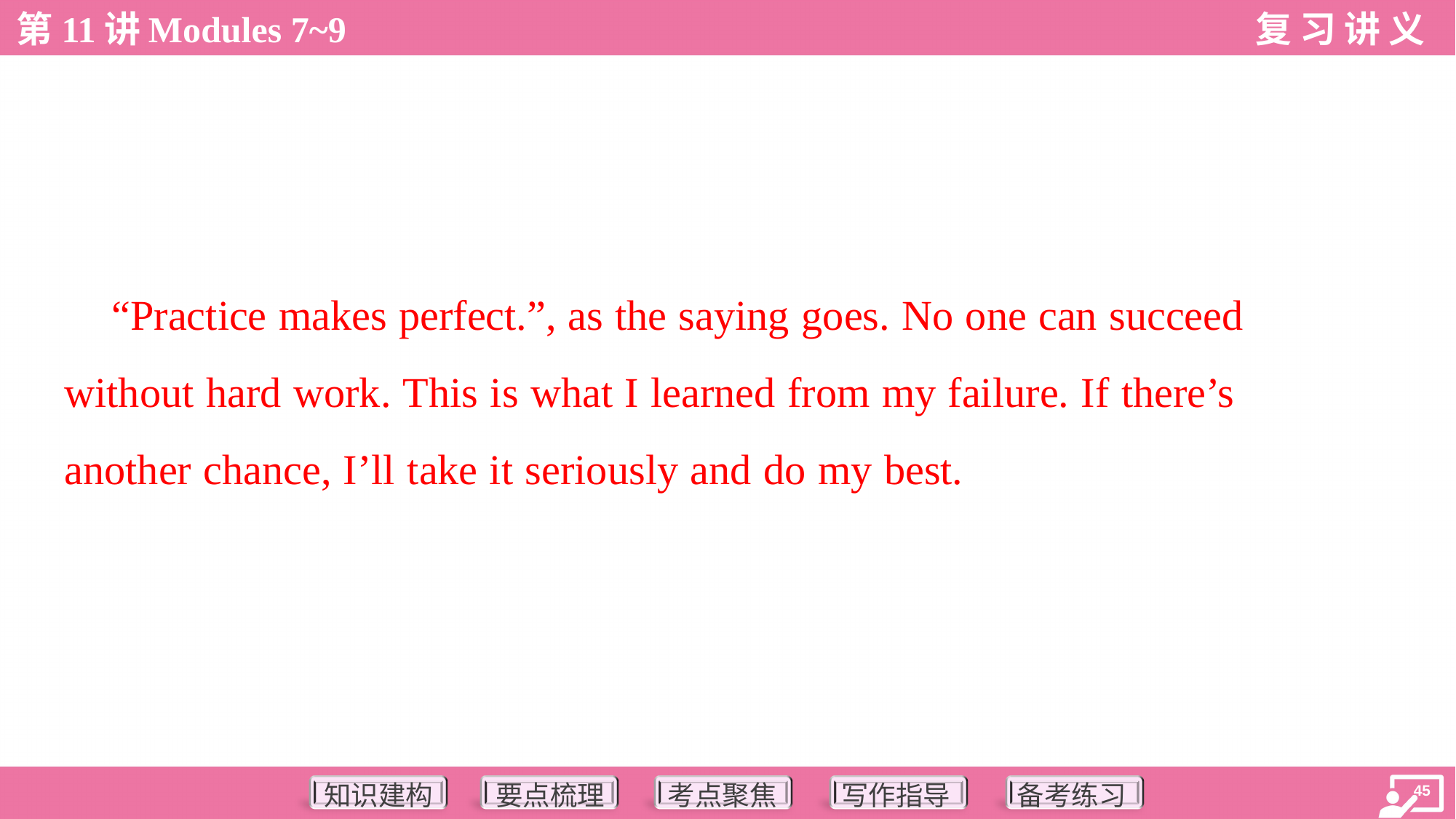

“Practice makes perfect.”, as the saying goes. No one can succeed
without hard work. This is what I learned from my failure. If there’s
another chance, I’ll take it seriously and do my best.